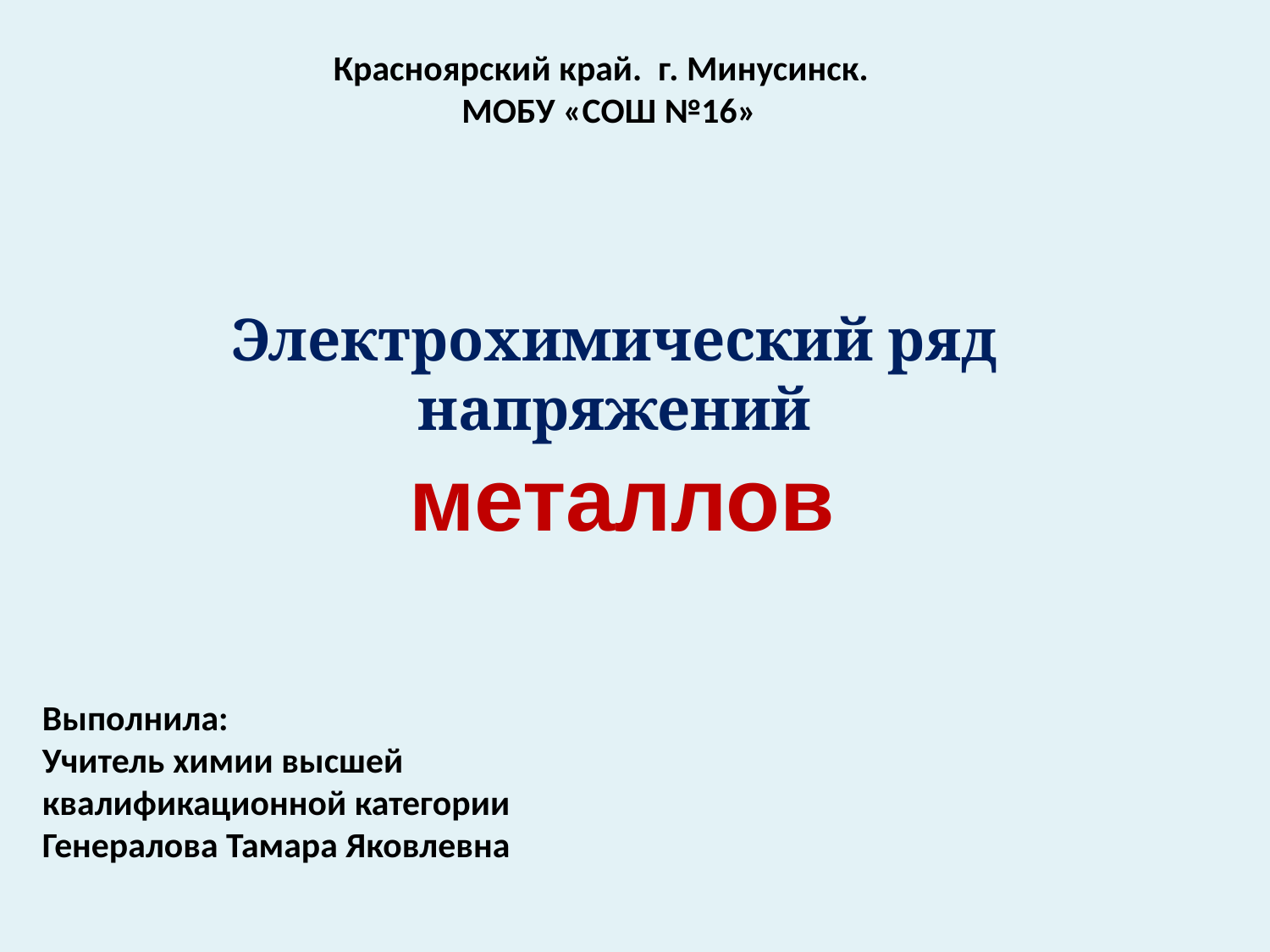

Красноярский край.  г. Минусинск.
 МОБУ «СОШ №16»
# Электрохимический ряд  напряжений металлов
Выполнила:
Учитель химии высшей
квалификационной категории
Генералова Тамара Яковлевна